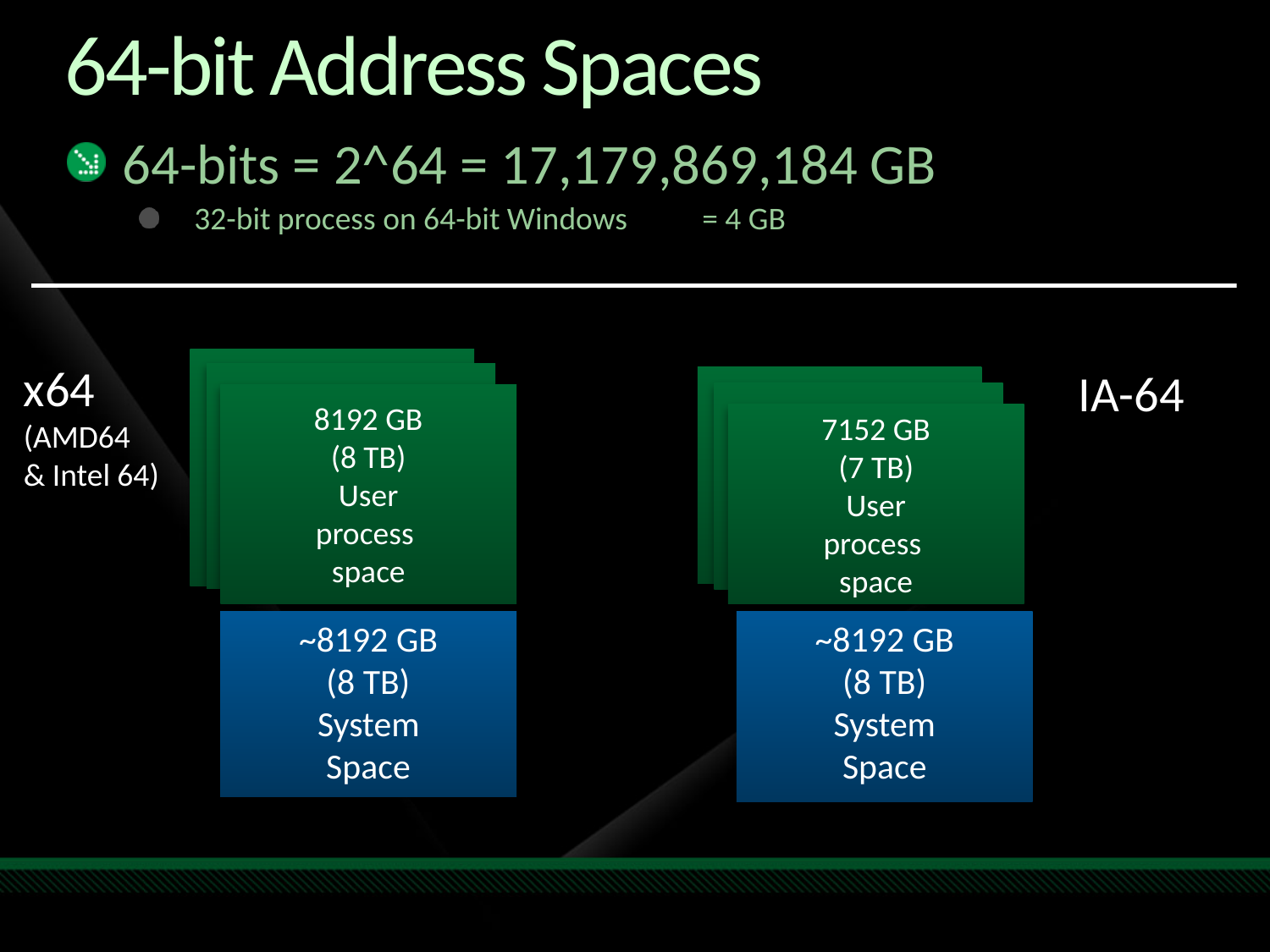

# 64-bit Address Spaces
64-bits = 2^64 = 17,179,869,184 GB
32-bit process on 64-bit Windows	= 4 GB

x64
(AMD64
& Intel 64)
IA-64

8192 GB
(8 TB)
User
process
space
7152 GB
(7 TB)
User
process
space
~8192 GB
(8 TB)
System
Space
~8192 GB
(8 TB)
System
Space